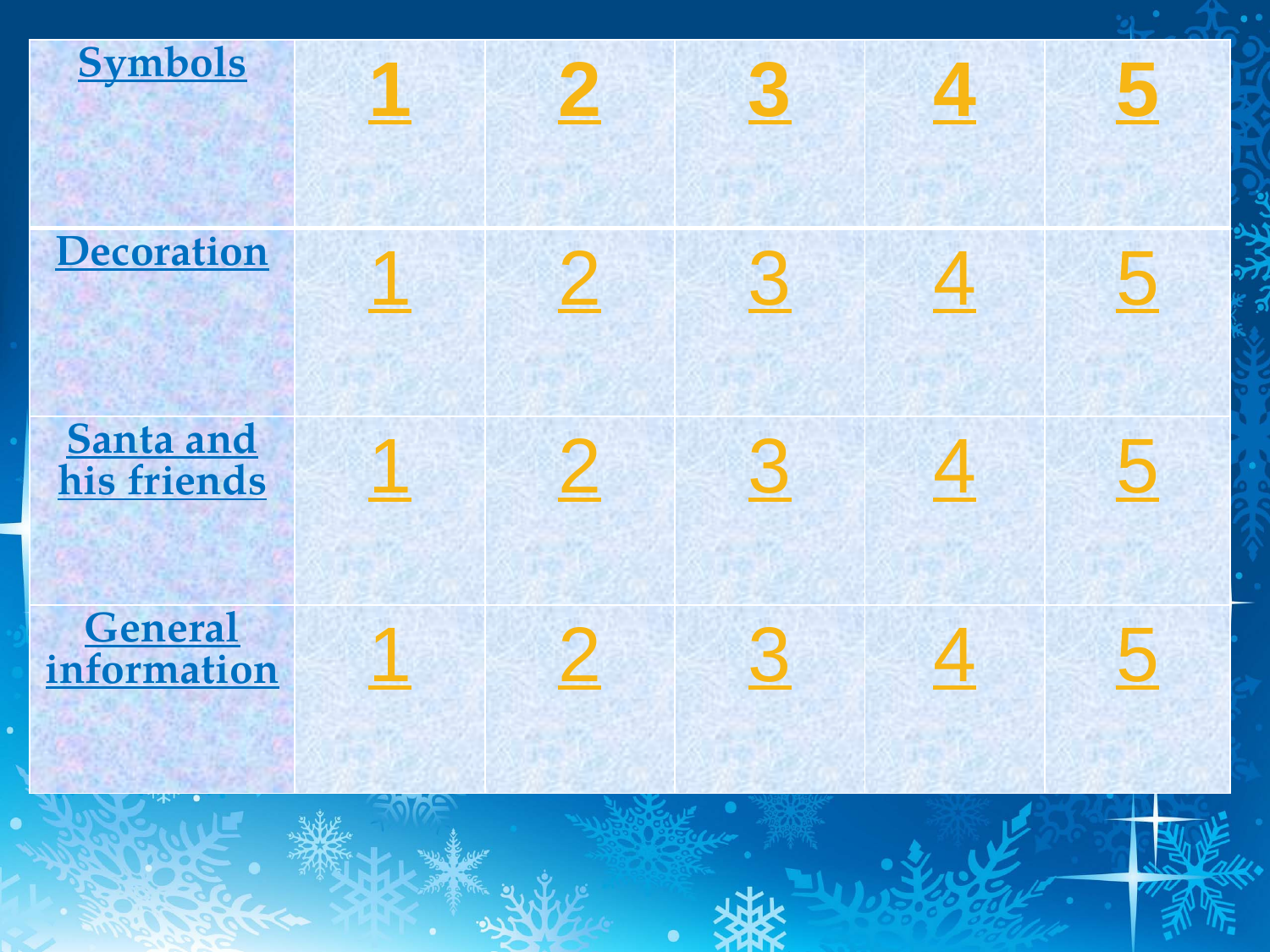

| Symbols | 1 | 2 | 3 | 4 | 5 |
| --- | --- | --- | --- | --- | --- |
| Decoration | 1 | 2 | 3 | 4 | 5 |
| Santa and his friends | 1 | 2 | 3 | 4 | 5 |
| General information | 1 | 2 | 3 | 4 | 5 |